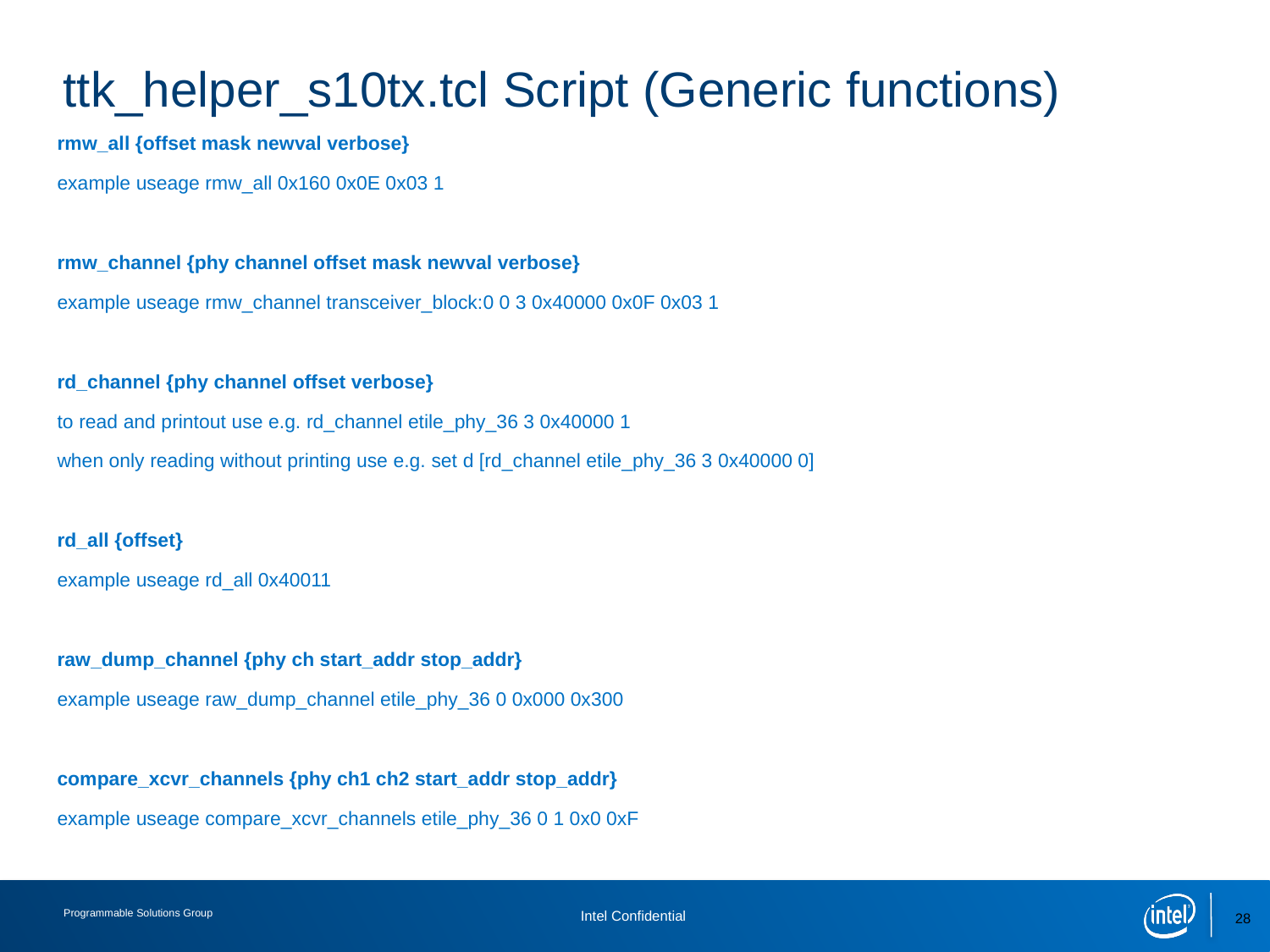

# ttk_helper_s10tx.tcl Script (Generic functions)
rmw_all {offset mask newval verbose}
example useage rmw_all 0x160 0x0E 0x03 1

rmw_channel {phy channel offset mask newval verbose}
example useage rmw_channel transceiver_block:0 0 3 0x40000 0x0F 0x03 1

rd_channel {phy channel offset verbose}
to read and printout use e.g. rd_channel etile_phy_36 3 0x40000 1
when only reading without printing use e.g. set d [rd_channel etile_phy_36 3 0x40000 0]

rd_all {offset}
example useage rd_all 0x40011

raw_dump_channel {phy ch start_addr stop_addr}
example useage raw_dump_channel etile_phy_36 0 0x000 0x300

compare_xcvr_channels {phy ch1 ch2 start_addr stop_addr}
example useage compare_xcvr_channels etile_phy_36 0 1 0x0 0xF
28